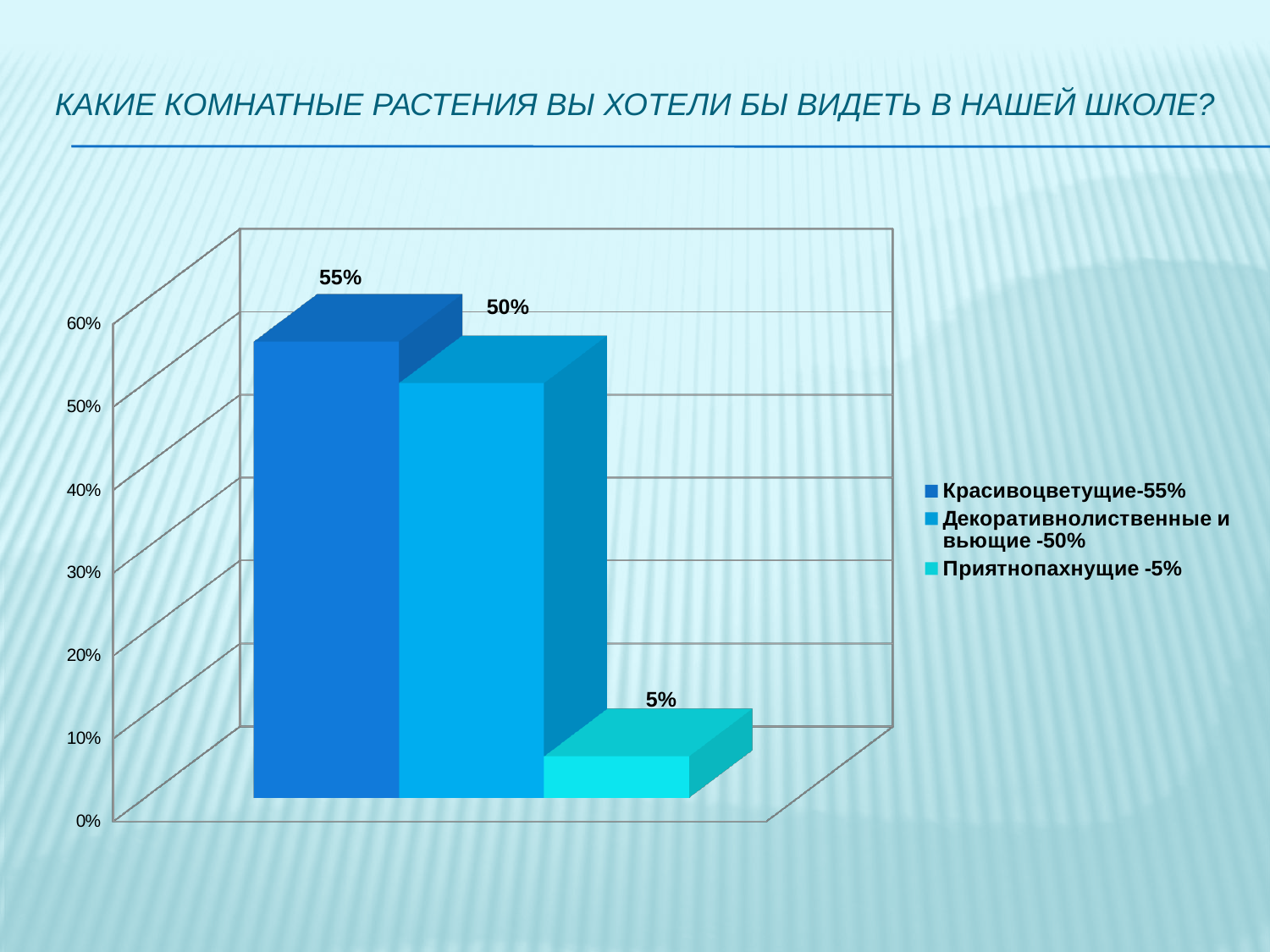

# Какие комнатные растения Вы хотели бы видеть в нашей школе?

[unsupported chart]